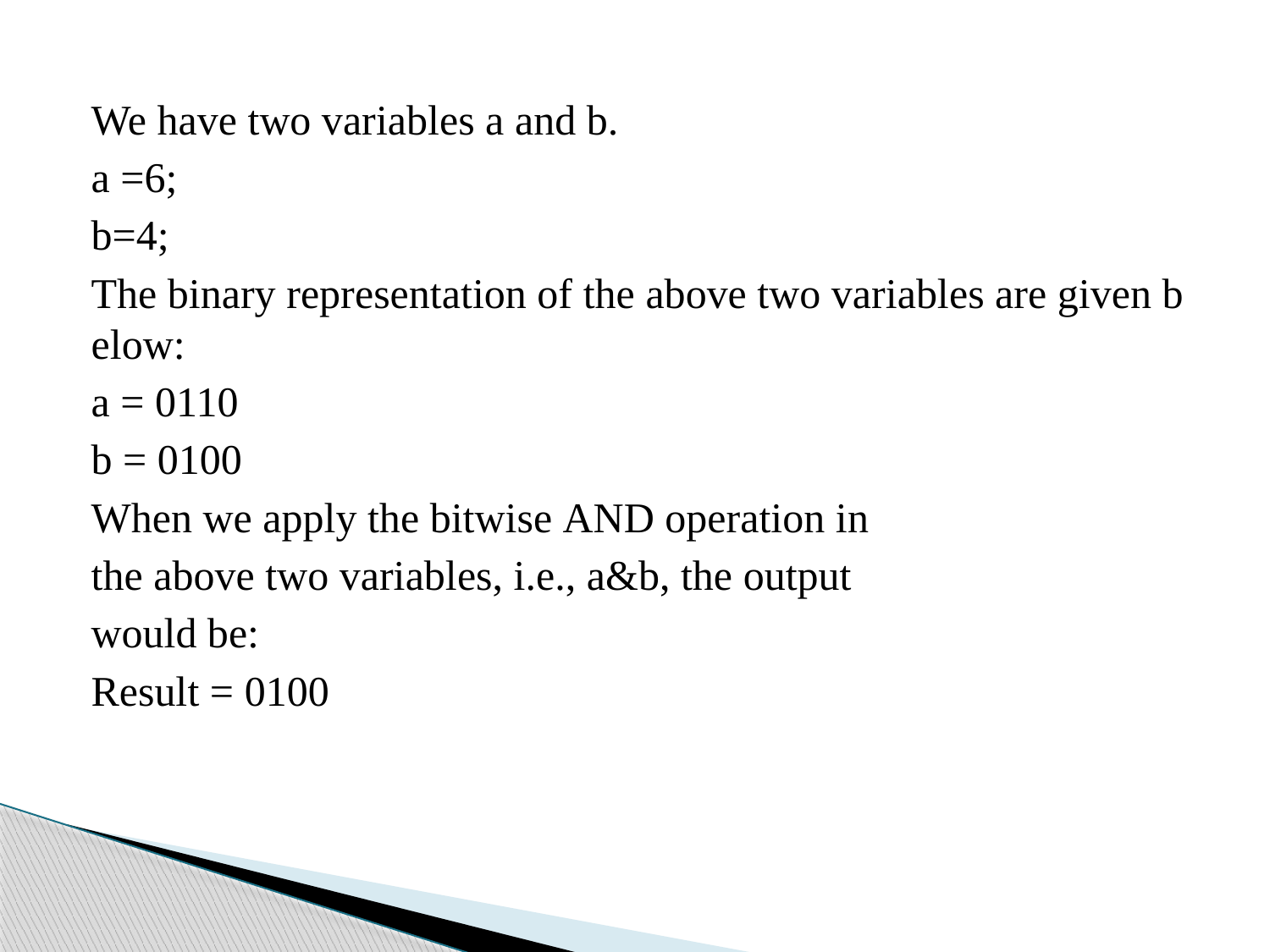

We have two variables a and b.
a =6;
b=4;
The binary representation of the above two variables are given below:
a = 0110
b = 0100
When we apply the bitwise AND operation in
the above two variables, i.e., a&b, the output
would be:
Result = 0100